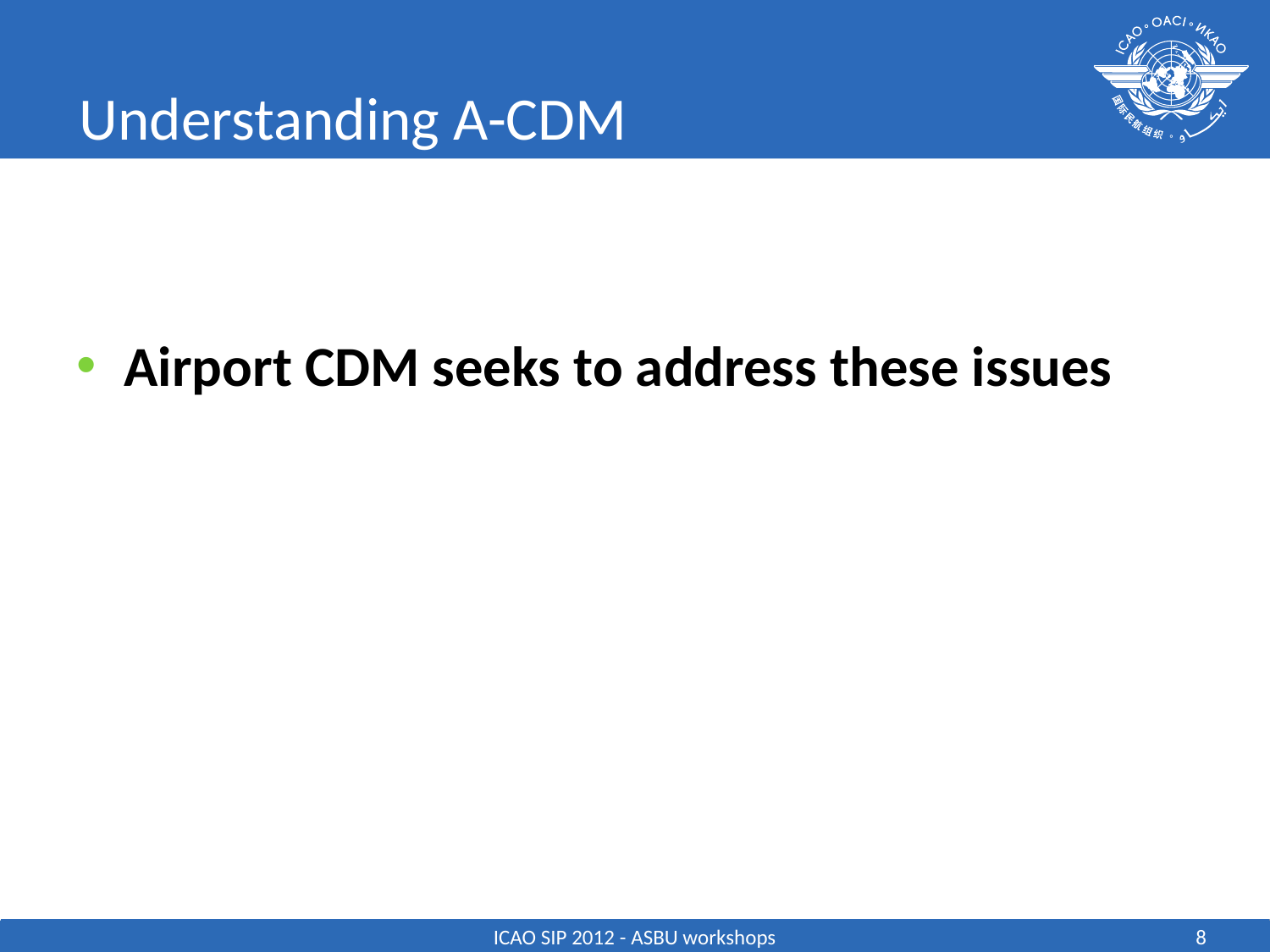

# Understanding A-CDM
Airport CDM seeks to address these issues

ICAO SIP 2012 - ASBU workshops
8